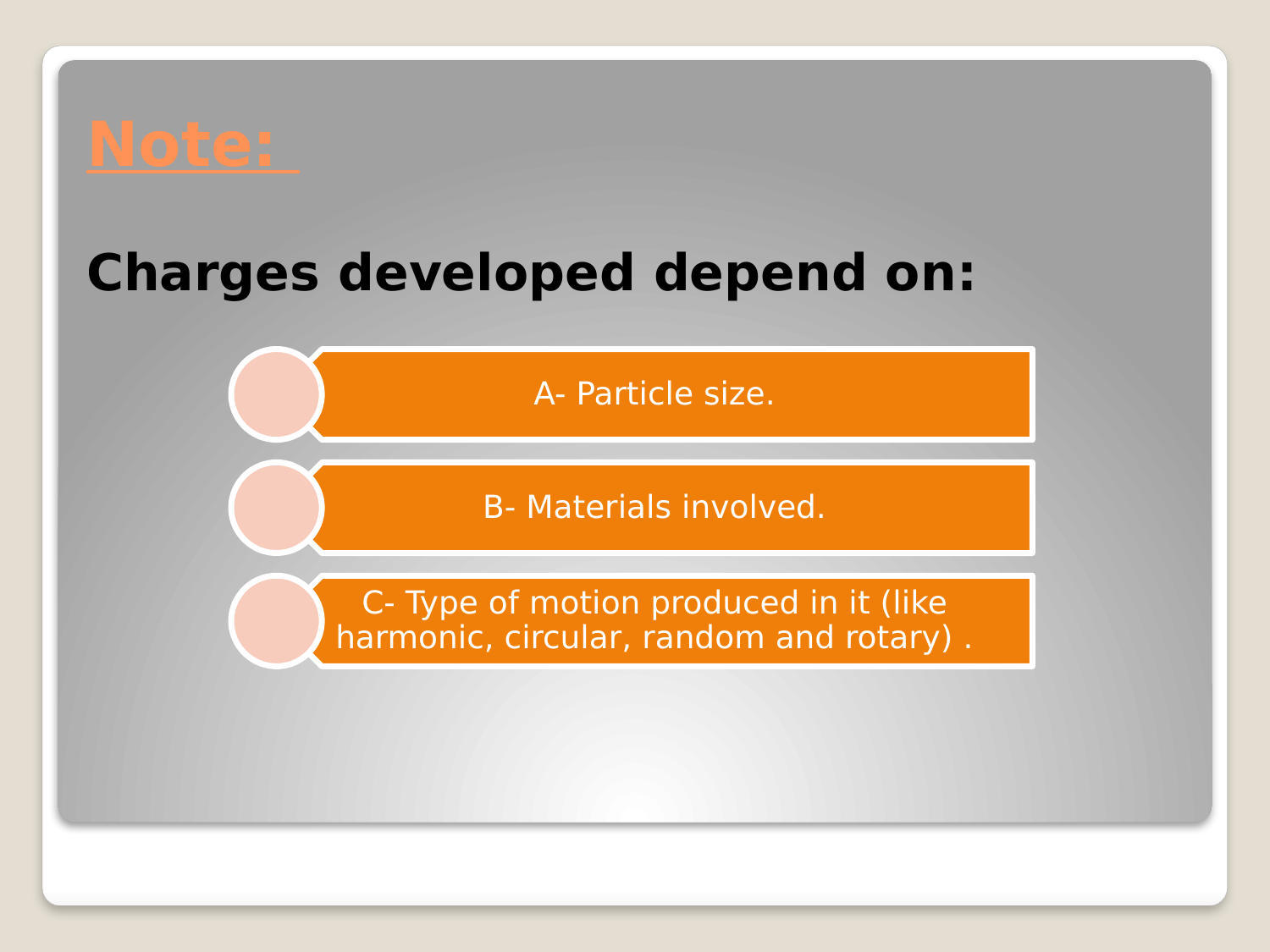

# Note: Charges developed depend on:
A- Particle size.
B- Materials involved.
C- Type of motion produced in it (like harmonic, circular, random and rotary) .